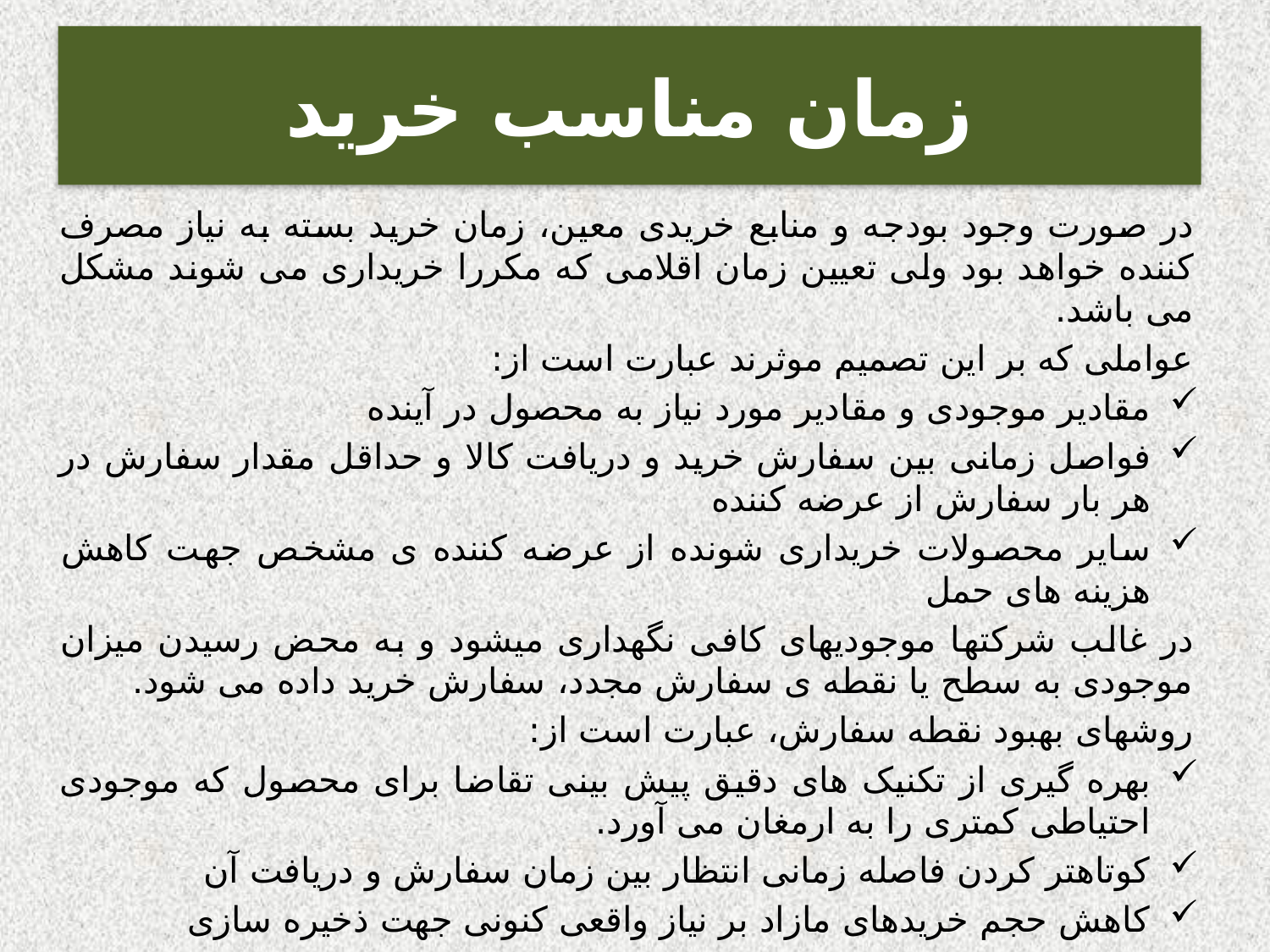

# زمان مناسب خرید
در صورت وجود بودجه و منابع خریدی معین، زمان خرید بسته به نیاز مصرف کننده خواهد بود ولی تعیین زمان اقلامی که مکررا خریداری می شوند مشکل می باشد.
عواملی که بر این تصمیم موثرند عبارت است از:
مقادیر موجودی و مقادیر مورد نیاز به محصول در آینده
فواصل زمانی بین سفارش خرید و دریافت کالا و حداقل مقدار سفارش در هر بار سفارش از عرضه کننده
سایر محصولات خریداری شونده از عرضه کننده ی مشخص جهت کاهش هزینه های حمل
در غالب شرکتها موجودیهای کافی نگهداری میشود و به محض رسیدن میزان موجودی به سطح یا نقطه ی سفارش مجدد، سفارش خرید داده می شود.
روشهای بهبود نقطه سفارش، عبارت است از:
بهره گیری از تکنیک های دقیق پیش بینی تقاضا برای محصول که موجودی احتیاطی کمتری را به ارمغان می آورد.
کوتاهتر کردن فاصله زمانی انتظار بین زمان سفارش و دریافت آن
کاهش حجم خریدهای مازاد بر نیاز واقعی کنونی جهت ذخیره سازی